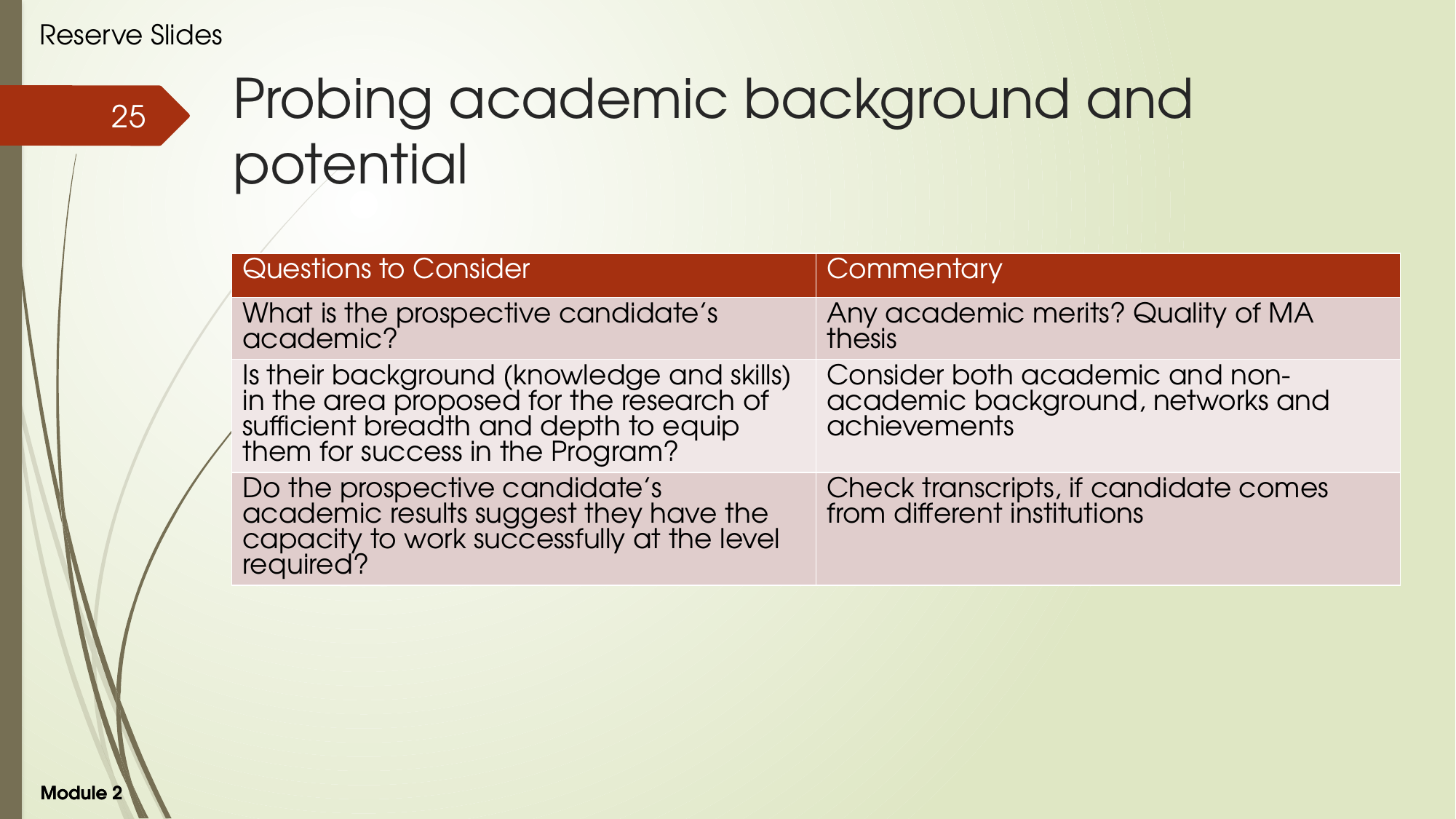

Reserve Slides
# Probing academic background and potential
25
| Questions to Consider | Commentary |
| --- | --- |
| What is the prospective candidate’s academic? | Any academic merits? Quality of MA thesis |
| Is their background (knowledge and skills) in the area proposed for the research of sufficient breadth and depth to equip them for success in the Program? | Consider both academic and non-academic background, networks and achievements |
| Do the prospective candidate’s academic results suggest they have the capacity to work successfully at the level required? | Check transcripts, if candidate comes from different institutions |